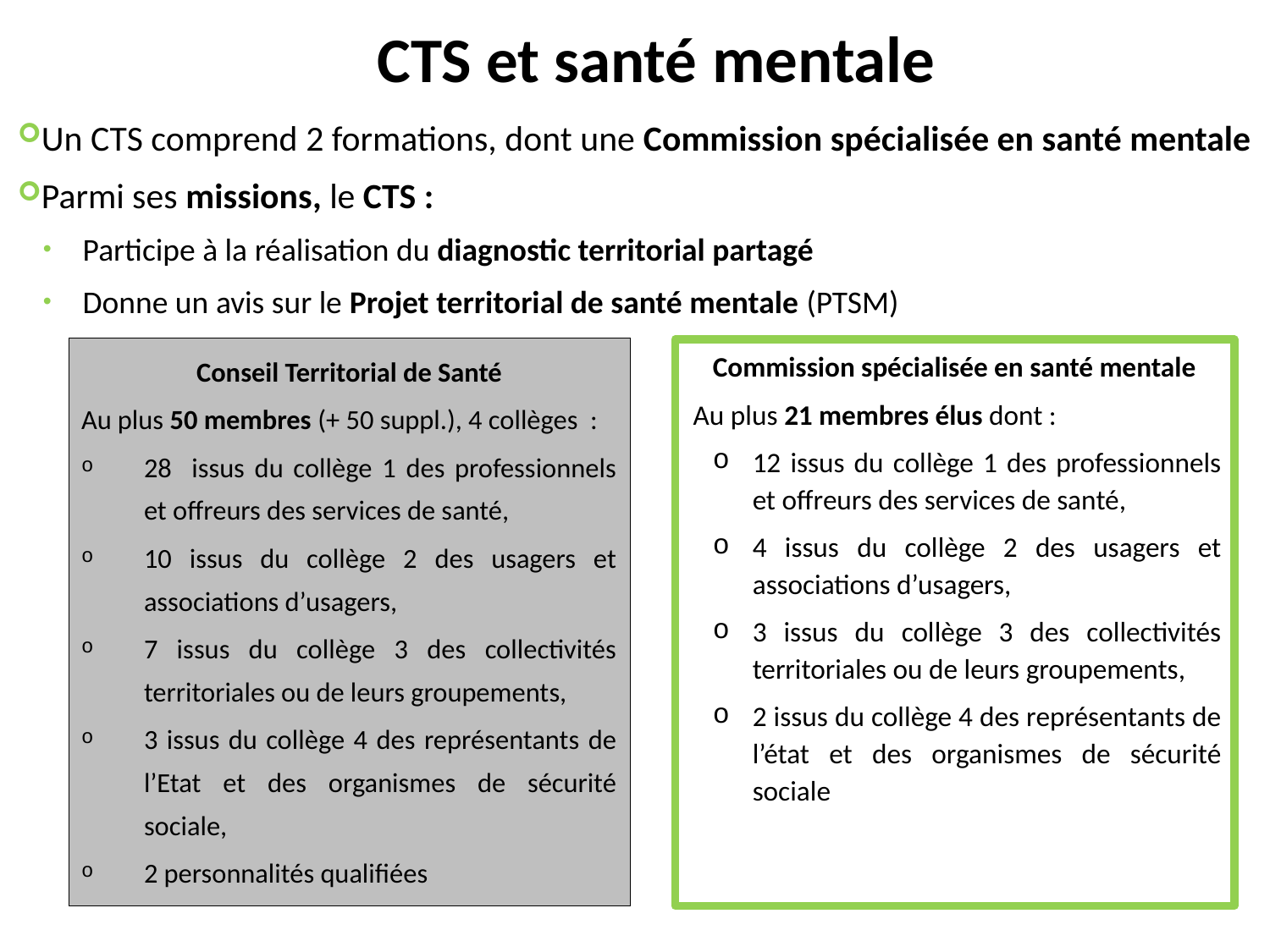

CTS et santé mentale
Un CTS comprend 2 formations, dont une Commission spécialisée en santé mentale
Parmi ses missions, le CTS :
Participe à la réalisation du diagnostic territorial partagé
Donne un avis sur le Projet territorial de santé mentale (PTSM)
Conseil Territorial de Santé
Au plus 50 membres (+ 50 suppl.), 4 collèges  :
28  issus du collège 1 des professionnels et offreurs des services de santé,
10 issus du collège 2 des usagers et associations d’usagers,
7 issus du collège 3 des collectivités territoriales ou de leurs groupements,
3 issus du collège 4 des représentants de l’Etat et des organismes de sécurité sociale,
2 personnalités qualifiées

 Commission spécialisée en santé mentale
 Au plus 21 membres élus dont :
12 issus du collège 1 des professionnels et offreurs des services de santé,
4 issus du collège 2 des usagers et associations d’usagers,
3 issus du collège 3 des collectivités territoriales ou de leurs groupements,
2 issus du collège 4 des représentants de l’état et des organismes de sécurité sociale